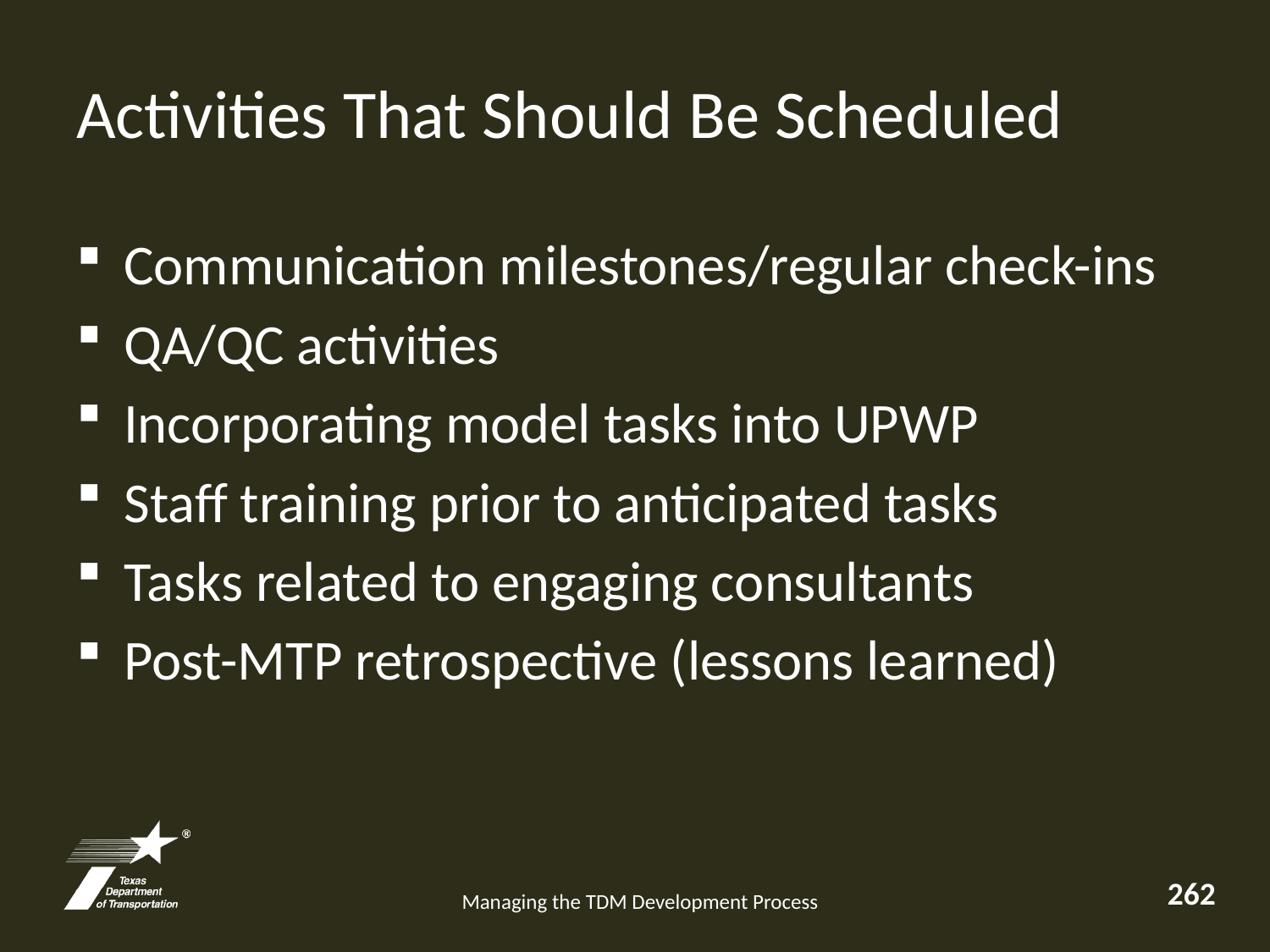

# Activities That Should Be Scheduled
Communication milestones/regular check-ins
QA/QC activities
Incorporating model tasks into UPWP
Staff training prior to anticipated tasks
Tasks related to engaging consultants
Post-MTP retrospective (lessons learned)